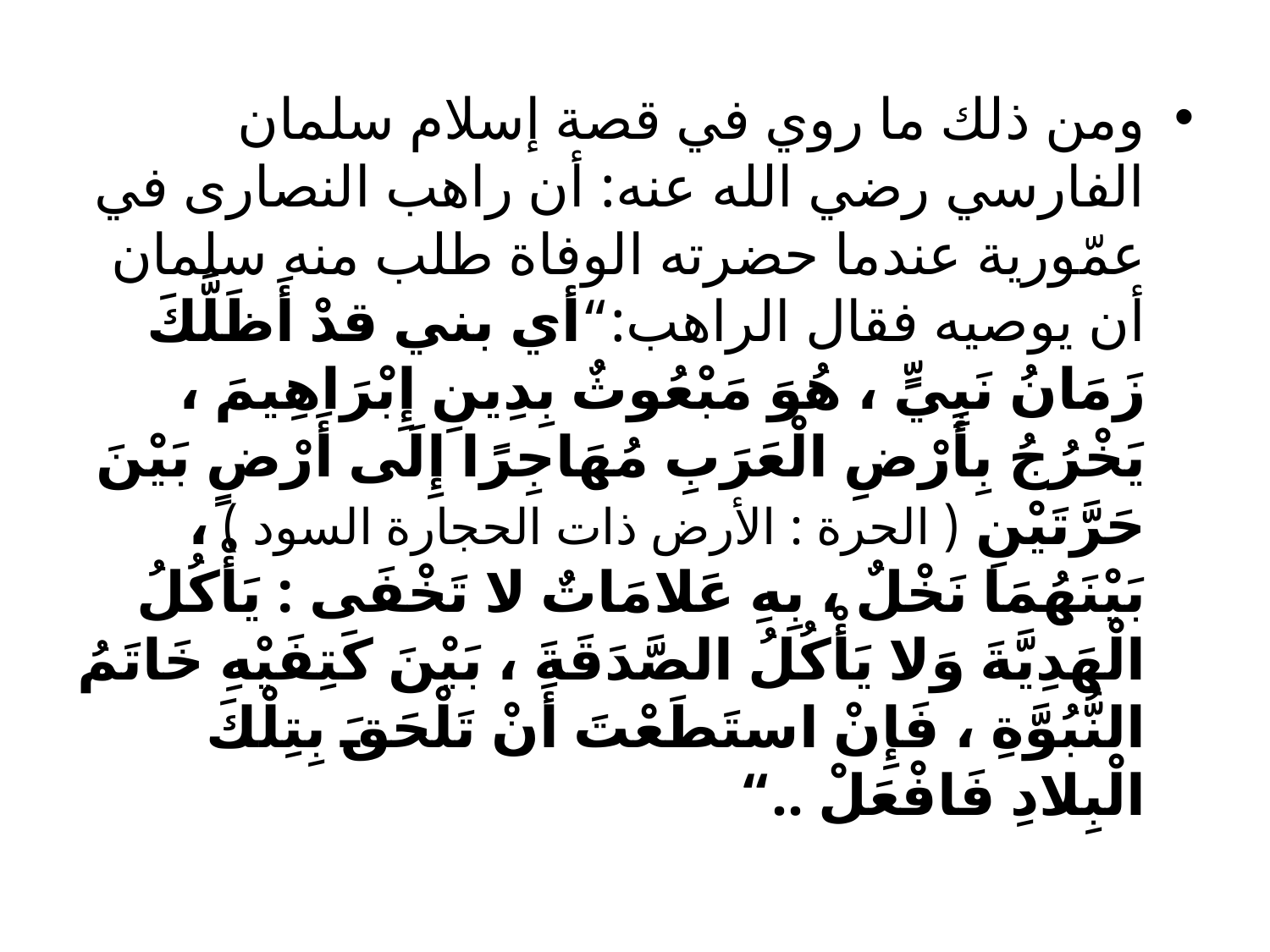

ومن ذلك ما روي في قصة إسلام سلمان الفارسي رضي الله عنه: أن راهب النصارى في عمّورية عندما حضرته الوفاة طلب منه سلمان أن يوصيه فقال الراهب:“أي بني قدْ أَظَلَّكَ زَمَانُ نَبِيٍّ ، هُوَ مَبْعُوثٌ بِدِينِ إِبْرَاهِيمَ ، يَخْرُجُ بِأَرْضِ الْعَرَبِ مُهَاجِرًا إِلَى أَرْضٍ بَيْنَ حَرَّتَيْنِ ( الحرة : الأرض ذات الحجارة السود ) ، بَيْنَهُمَا نَخْلٌ ، بِهِ عَلامَاتٌ لا تَخْفَى : يَأْكُلُ الْهَدِيَّةَ وَلا يَأْكُلُ الصَّدَقَةَ ، بَيْنَ كَتِفَيْهِ خَاتَمُ النُّبُوَّةِ ، فَإِنْ استَطَعْتَ أَنْ تَلْحَقَ بِتِلْكَ الْبِلادِ فَافْعَلْ ..“